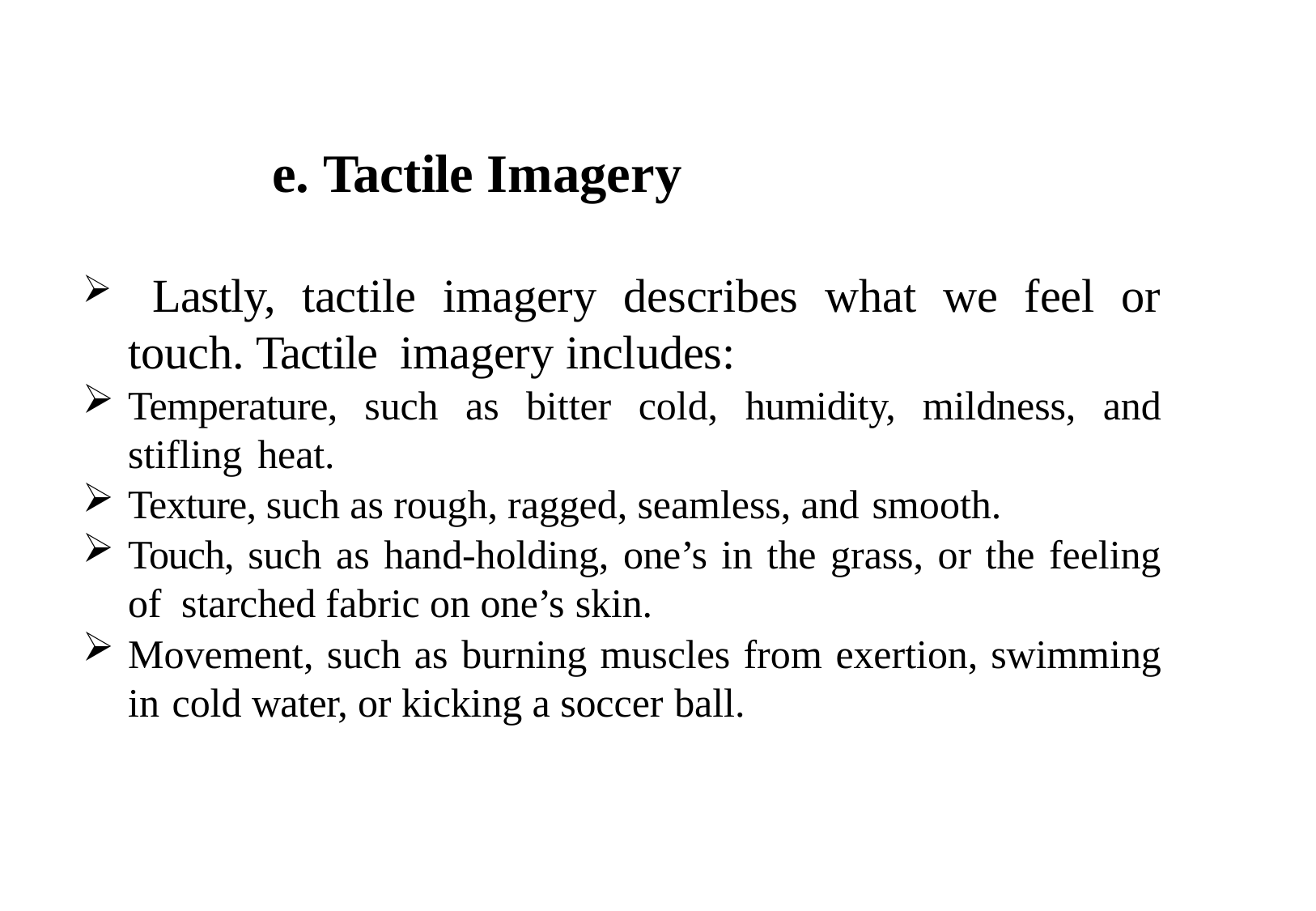

# e. Tactile Imagery
 Lastly, tactile imagery describes what we feel or touch. Tactile  imagery includes:
Temperature, such as bitter cold, humidity, mildness, and stifling heat.
Texture, such as rough, ragged, seamless, and smooth.
Touch, such as hand-holding, one’s in the grass, or the feeling of  starched fabric on one’s skin.
Movement, such as burning muscles from exertion, swimming in cold water, or kicking a soccer ball.